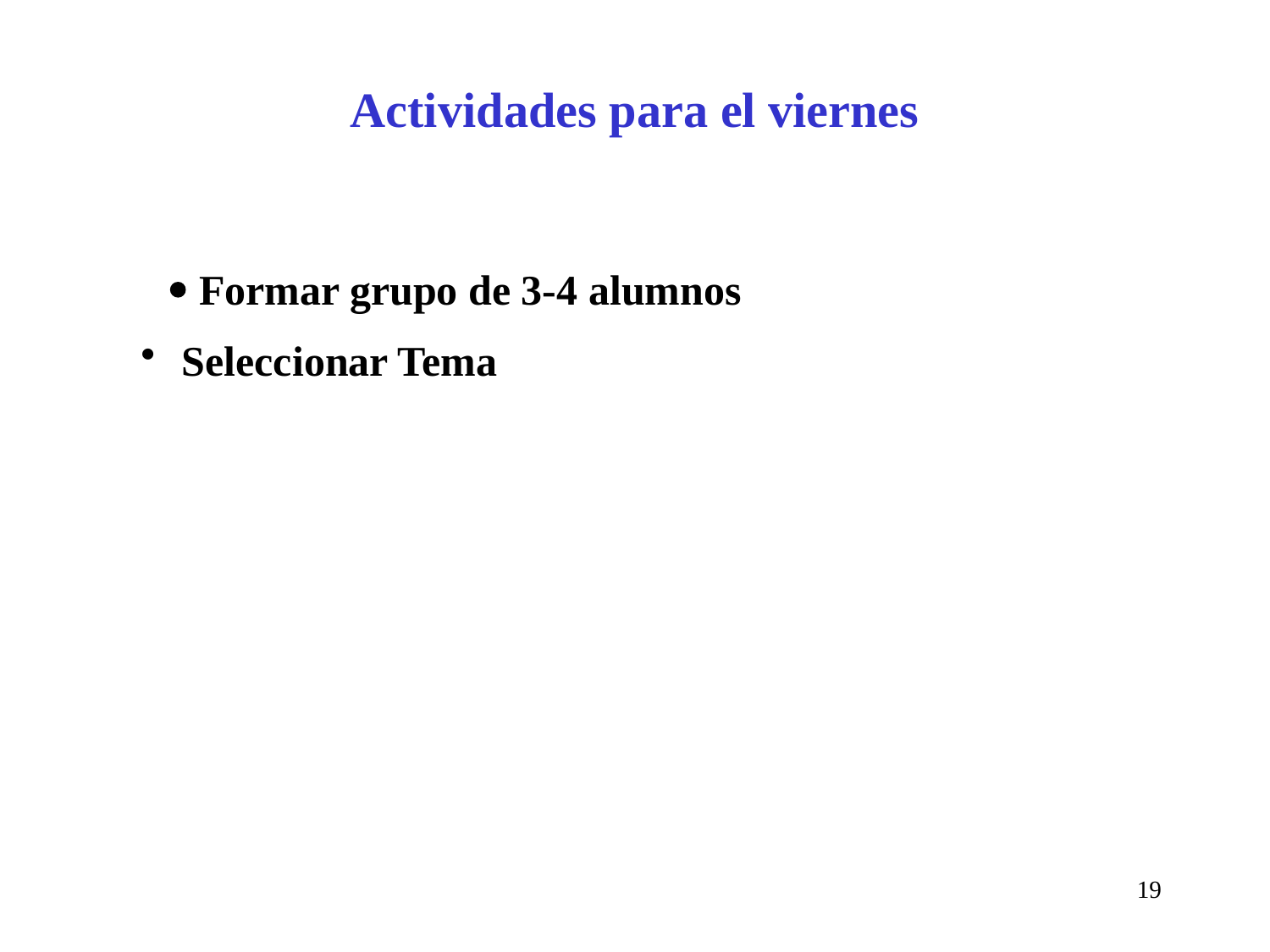

Actividades para el viernes
• Formar grupo de 3-4 alumnos
 Seleccionar Tema
19